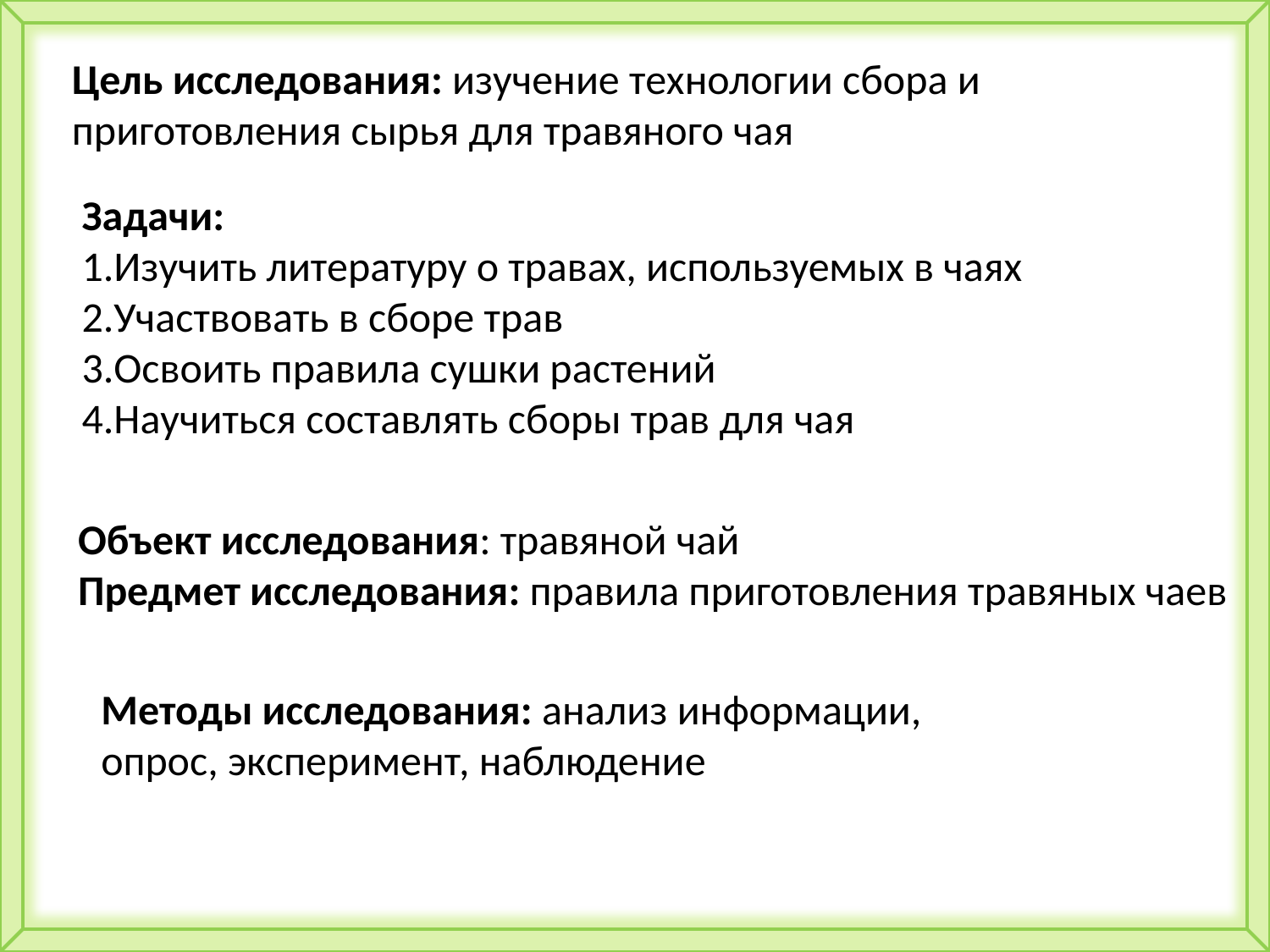

Цель исследования: изучение технологии сбора и
приготовления сырья для травяного чая
Задачи:
1.Изучить литературу о травах, используемых в чаях
2.Участвовать в сборе трав
3.Освоить правила сушки растений
4.Научиться составлять сборы трав для чая

Объект исследования: травяной чай
Предмет исследования: правила приготовления травяных чаев
Методы исследования: анализ информации,
опрос, эксперимент, наблюдение